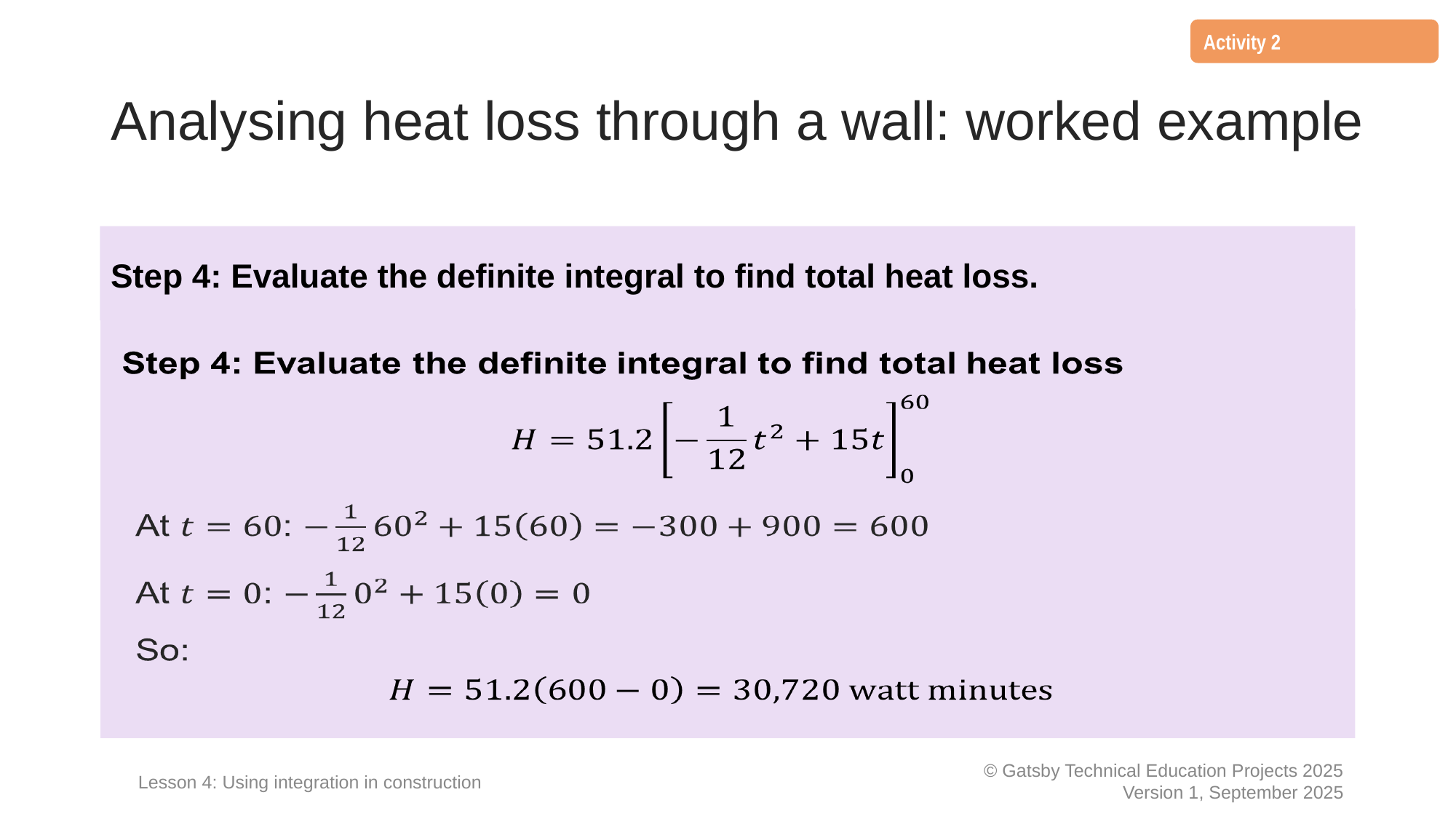

Activity 2
# Analysing heat loss through a wall: worked example
Step 4: Evaluate the definite integral to find total heat loss.

Lesson 4: Using integration in construction